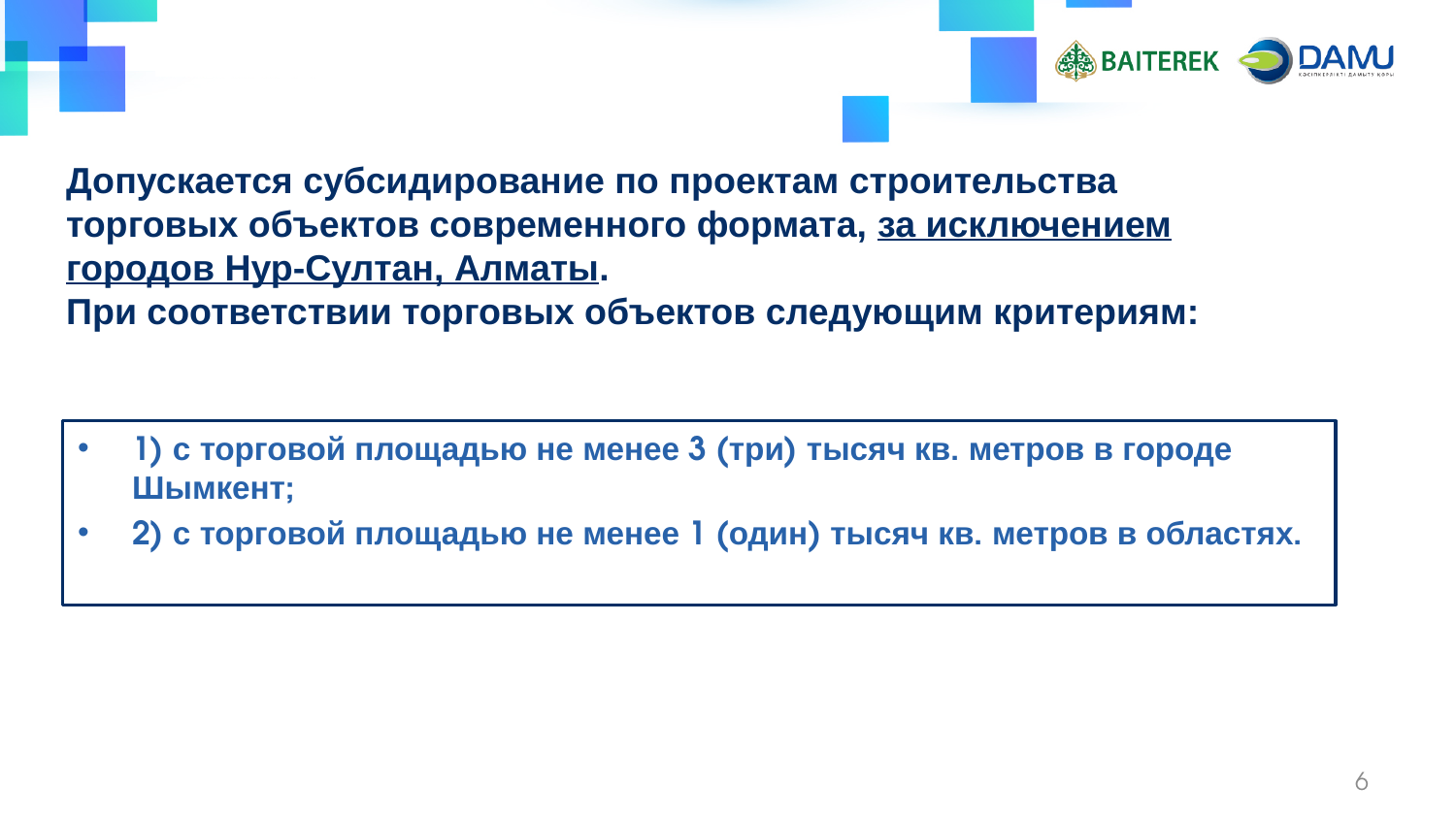

# Допускается субсидирование по проектам строительства торговых объектов современного формата, за исключением городов Нур-Султан, Алматы. При соответствии торговых объектов следующим критериям:
1) с торговой площадью не менее 3 (три) тысяч кв. метров в городе Шымкент;
2) с торговой площадью не менее 1 (один) тысяч кв. метров в областях.

6